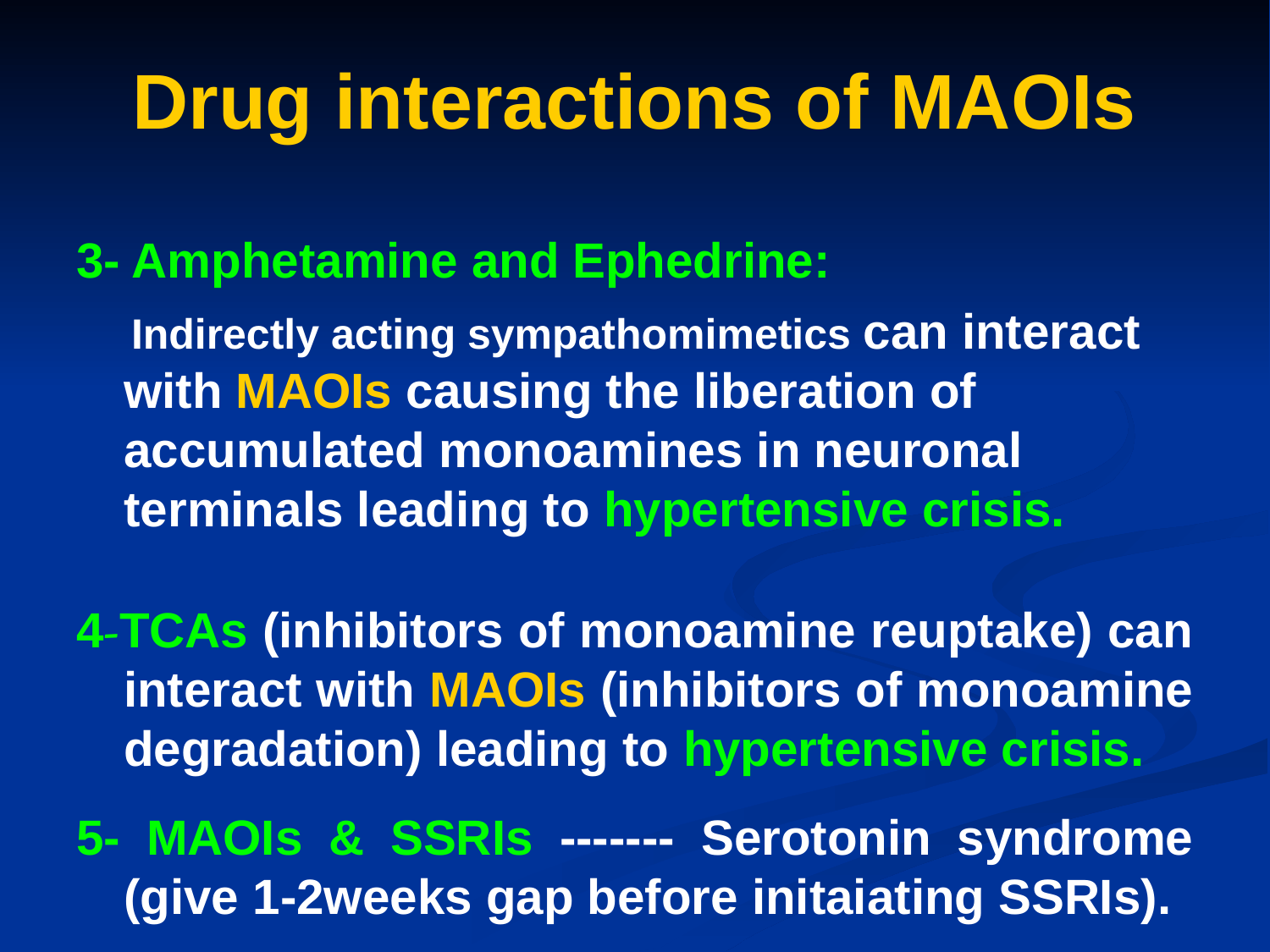

# Drug interactions of MAOIs
3- Amphetamine and Ephedrine:
    Indirectly acting sympathomimetics can interact with MAOIs causing the liberation of accumulated monoamines in neuronal terminals leading to hypertensive crisis.

4-TCAs (inhibitors of monoamine reuptake) can interact with MAOIs (inhibitors of monoamine degradation) leading to hypertensive crisis.
5- MAOIs & SSRIs ------- Serotonin syndrome (give 1-2weeks gap before initaiating SSRIs).